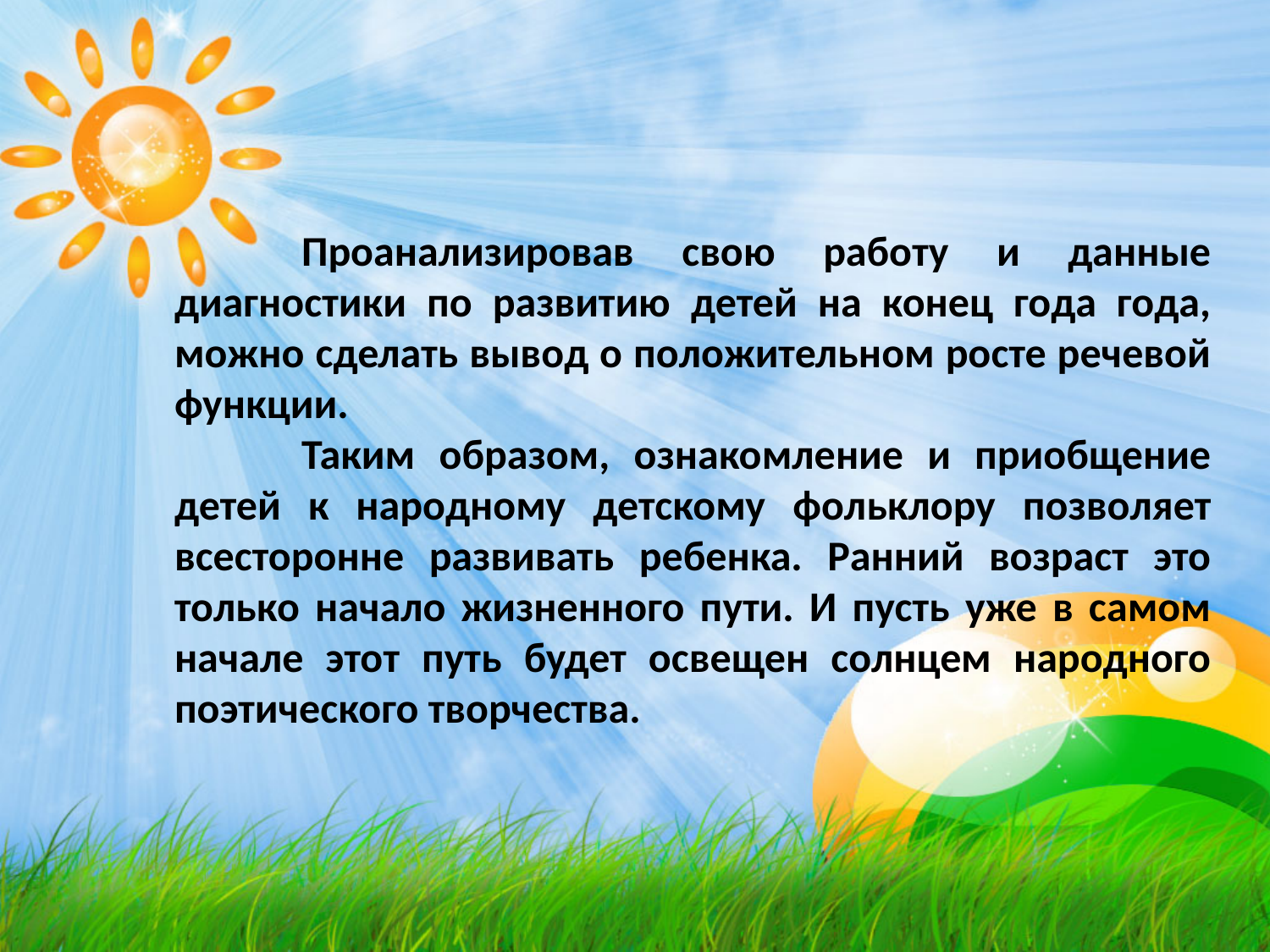

Проанализировав свою работу и данные диагностики по развитию детей на конец года года, можно сделать вывод о положительном росте речевой функции.
	Таким образом, ознакомление и приобщение детей к народному детскому фольклору позволяет всесторонне развивать ребенка. Ранний возраст это только начало жизненного пути. И пусть уже в самом начале этот путь будет освещен солнцем народного поэтического творчества.